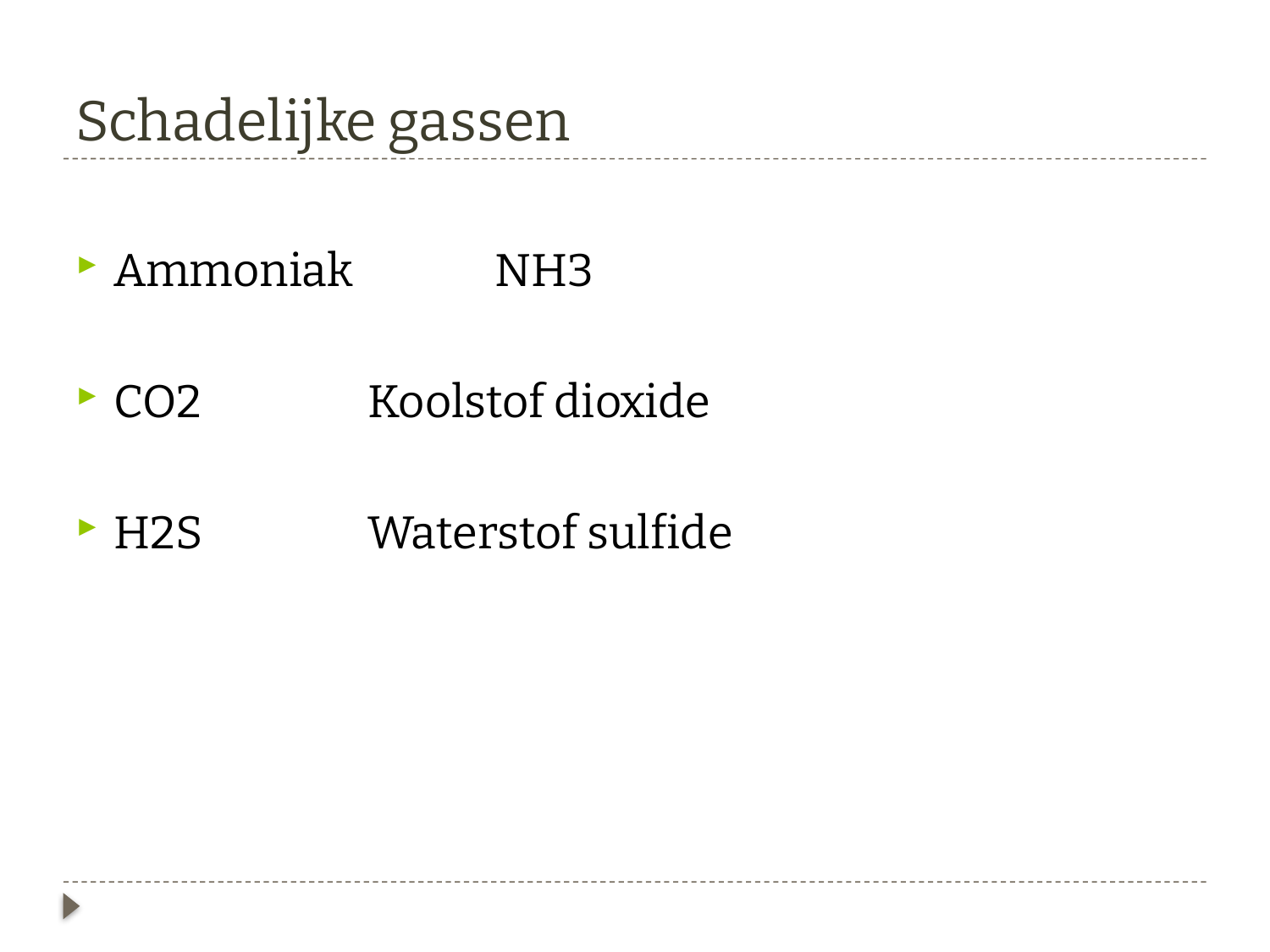

# Schadelijke gassen

Ammoniak  	NH3

CO2  		Koolstof dioxide

H2S  		Waterstof sulfide